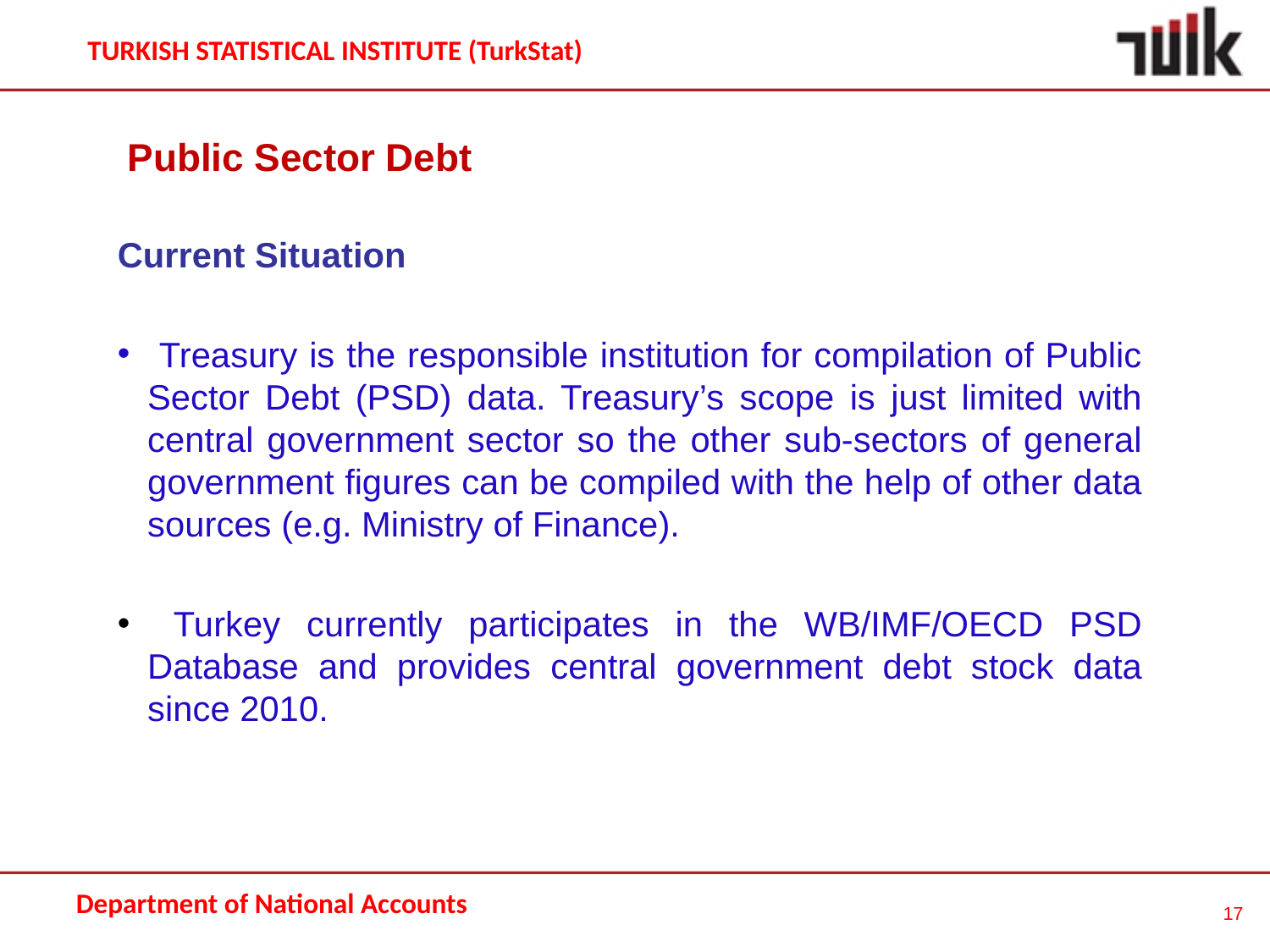

Public Sector Debt
Current Situation

 Treasury is the responsible institution for compilation of Public Sector Debt (PSD) data. Treasury’s scope is just limited with central government sector so the other sub-sectors of general government figures can be compiled with the help of other data sources (e.g. Ministry of Finance).

 Turkey currently participates in the WB/IMF/OECD PSD Database and provides central government debt stock data since 2010.
17